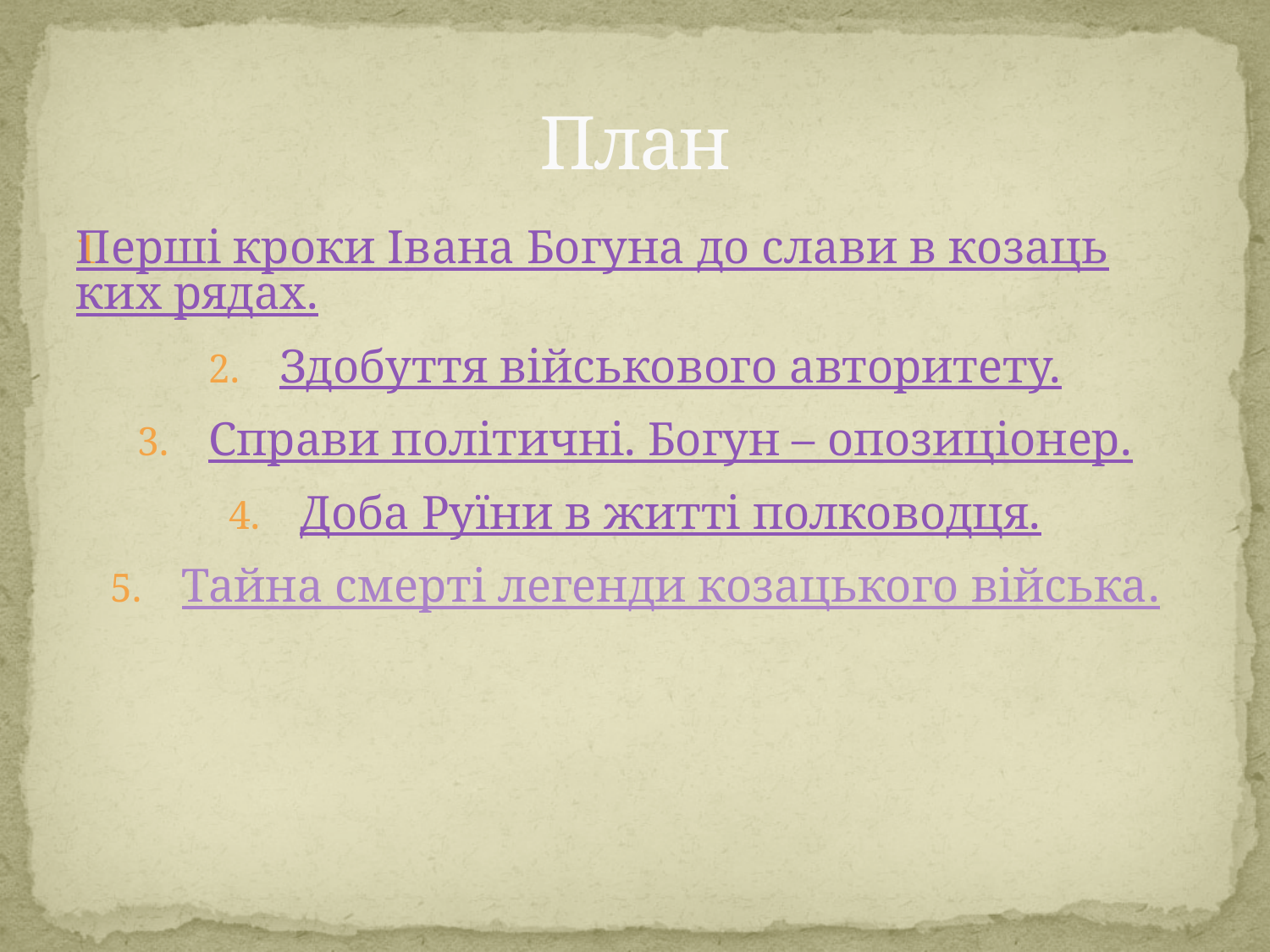

# План
Перші кроки Івана Богуна до слави в козацьких рядах.
Здобуття військового авторитету.
Справи політичні. Богун – опозиціонер.
Доба Руїни в житті полководця.
Тайна смерті легенди козацького війська.